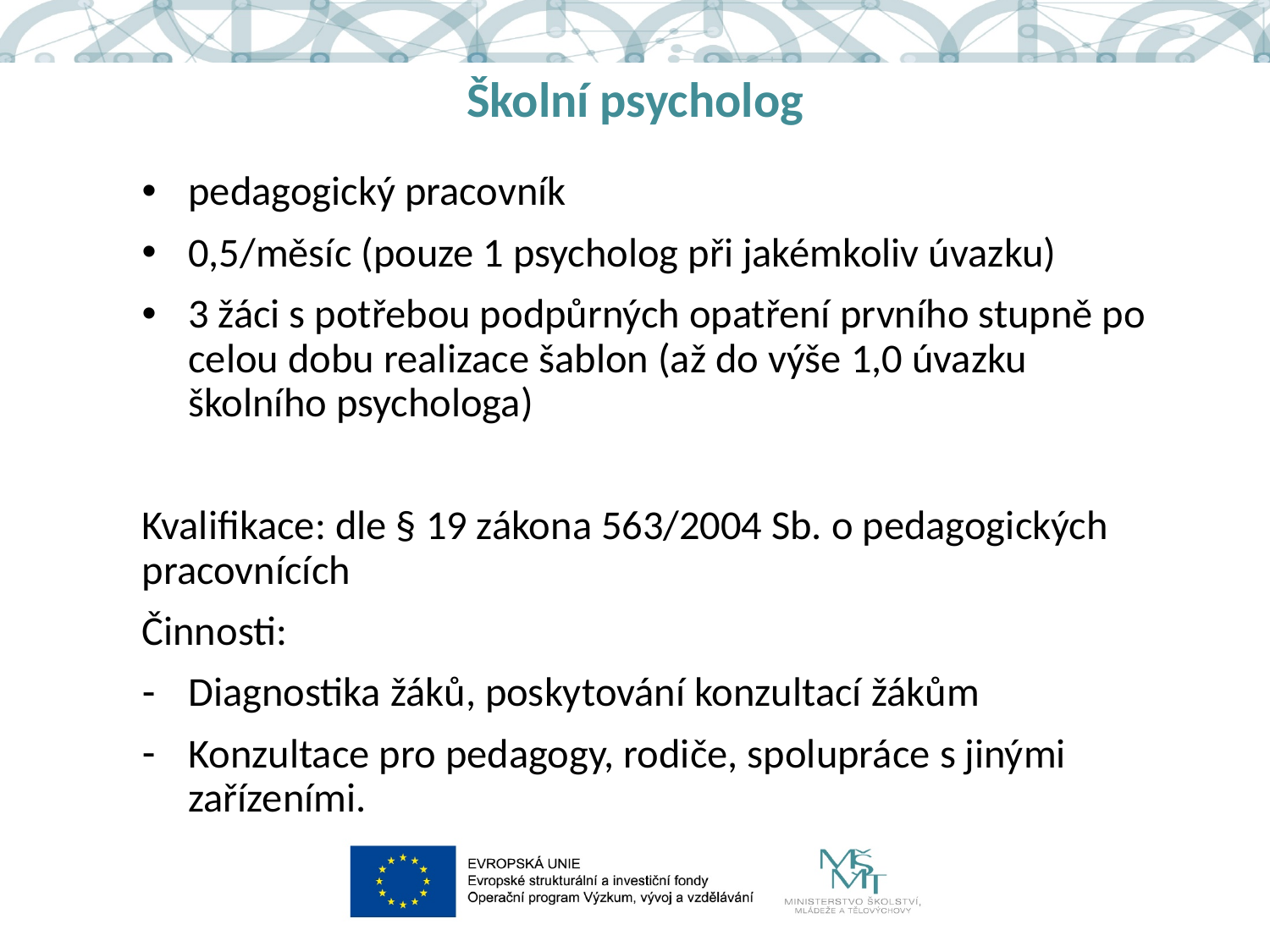

# Školní psycholog
pedagogický pracovník
0,5/měsíc (pouze 1 psycholog při jakémkoliv úvazku)
3 žáci s potřebou podpůrných opatření prvního stupně po celou dobu realizace šablon (až do výše 1,0 úvazku školního psychologa)

Kvalifikace: dle § 19 zákona 563/2004 Sb. o pedagogických pracovnících
Činnosti:
Diagnostika žáků, poskytování konzultací žákům
Konzultace pro pedagogy, rodiče, spolupráce s jinými zařízeními.